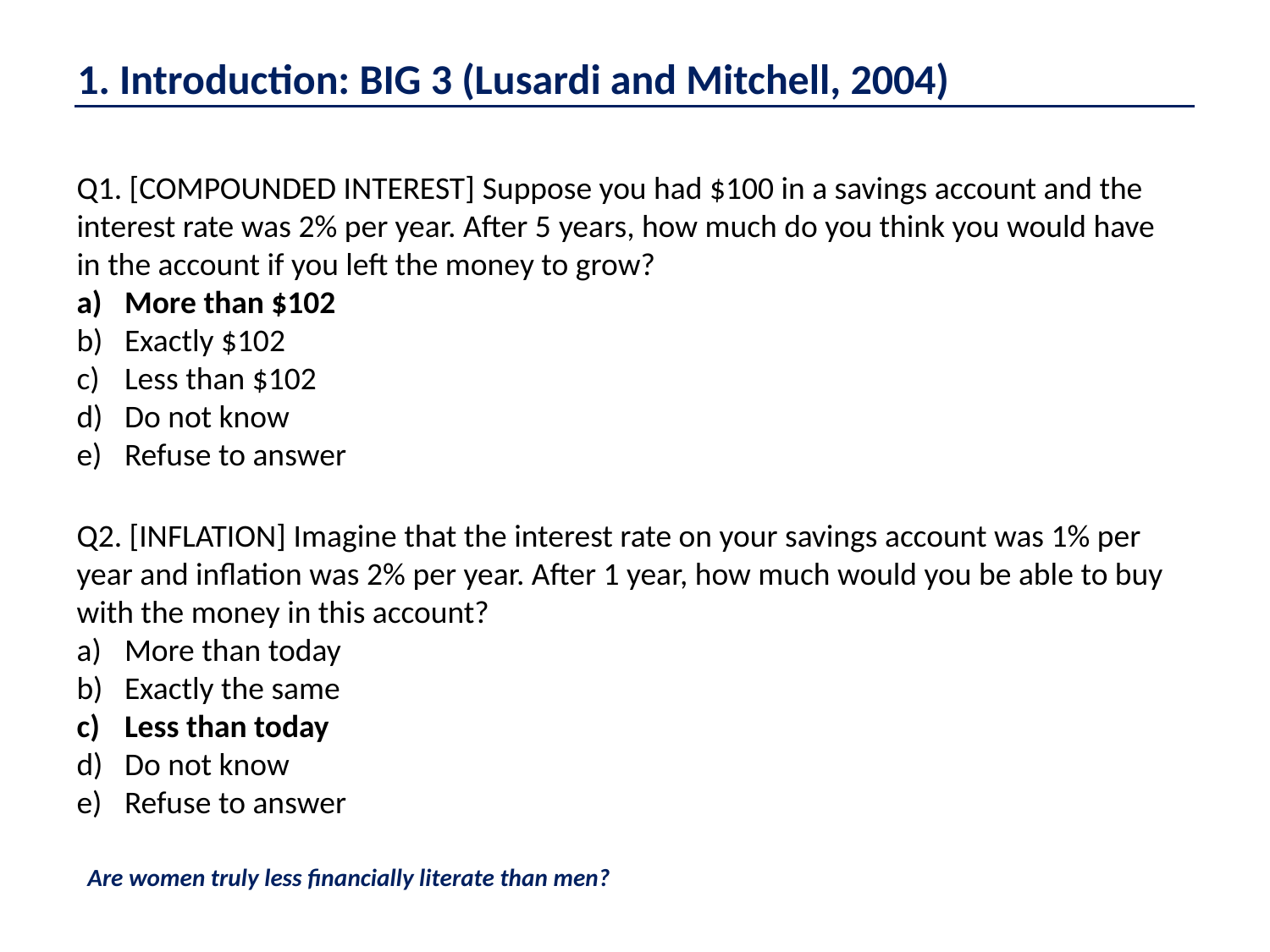

1. Introduction: BIG 3 (Lusardi and Mitchell, 2004)
Q1. [COMPOUNDED INTEREST] Suppose you had $100 in a savings account and the interest rate was 2% per year. After 5 years, how much do you think you would have in the account if you left the money to grow?
More than $102
Exactly $102
Less than $102
Do not know
Refuse to answer

Q2. [INFLATION] Imagine that the interest rate on your savings account was 1% per year and inflation was 2% per year. After 1 year, how much would you be able to buy with the money in this account?
More than today
Exactly the same
Less than today
Do not know
Refuse to answer
Are women truly less financially literate than men?